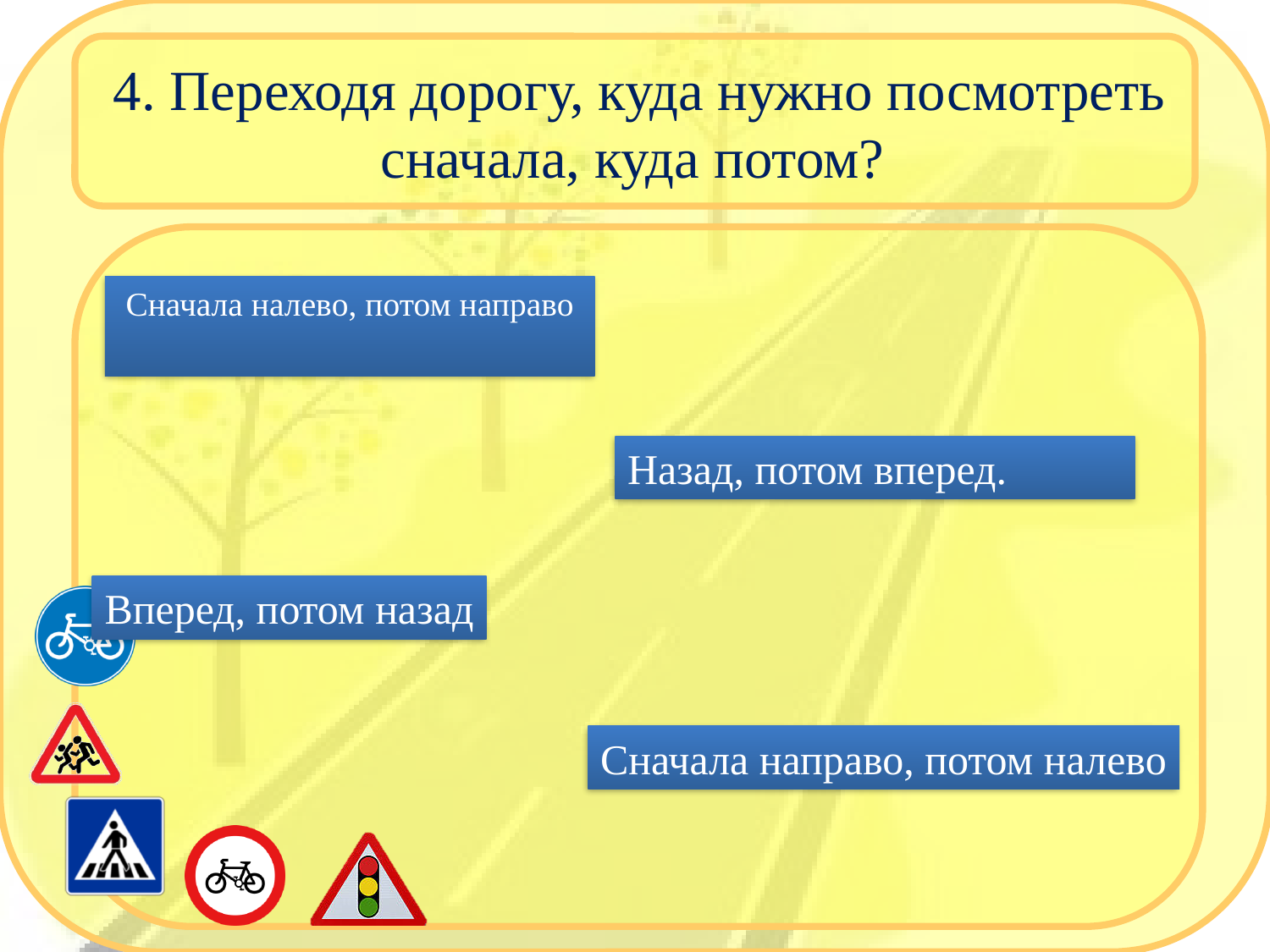

# 4. Переходя дорогу, куда нужно посмотреть сначала, куда потом?
Сначала налево, потом направо

Назад, потом вперед.
Вперед, потом назад
Сначала направо, потом налево